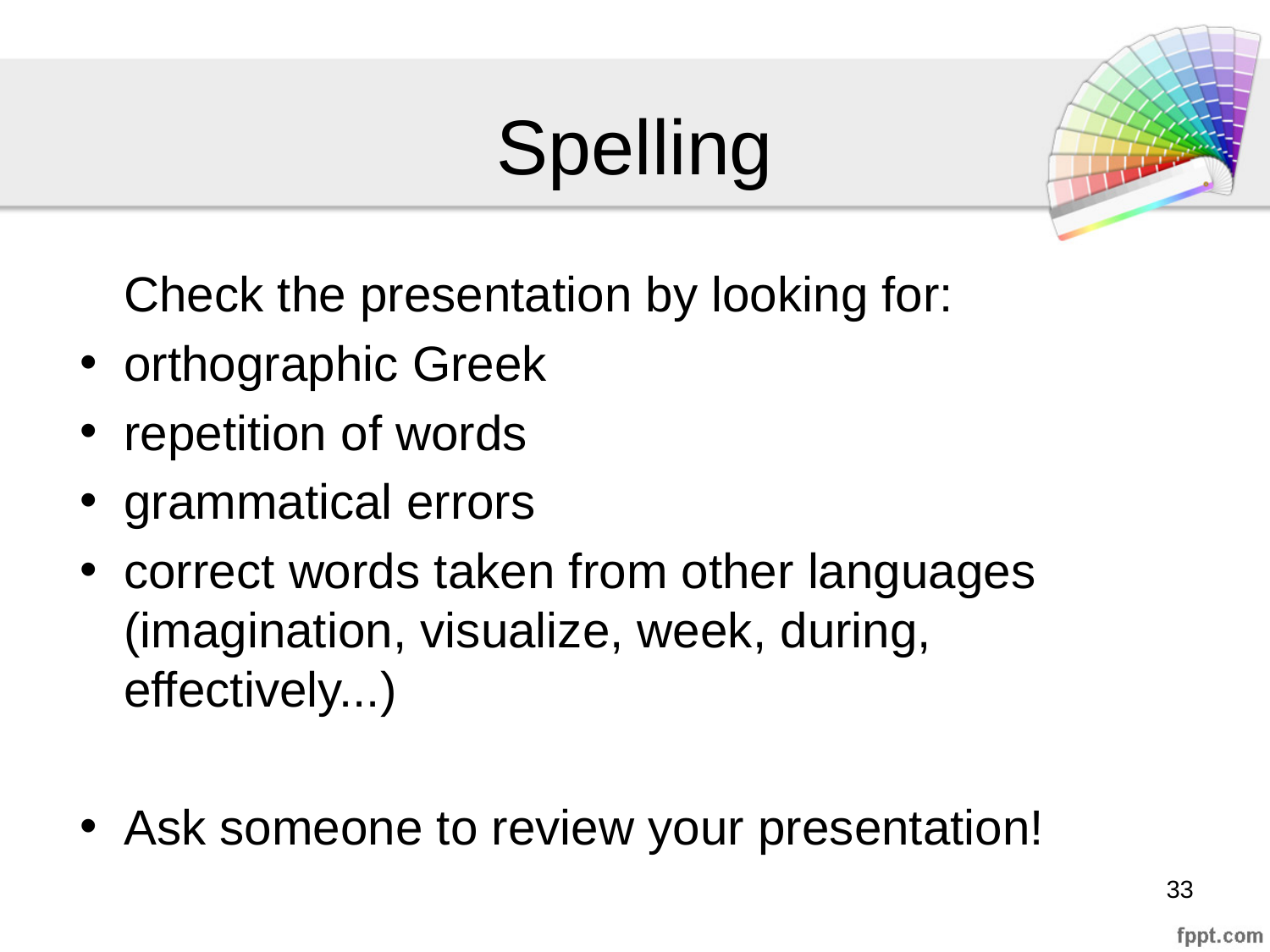

Spelling
Check the presentation by looking for:
orthographic Greek
repetition of words
grammatical errors
correct words taken from other languages (imagination, visualize, week, during, effectively...)

Ask someone to review your presentation!

33
33